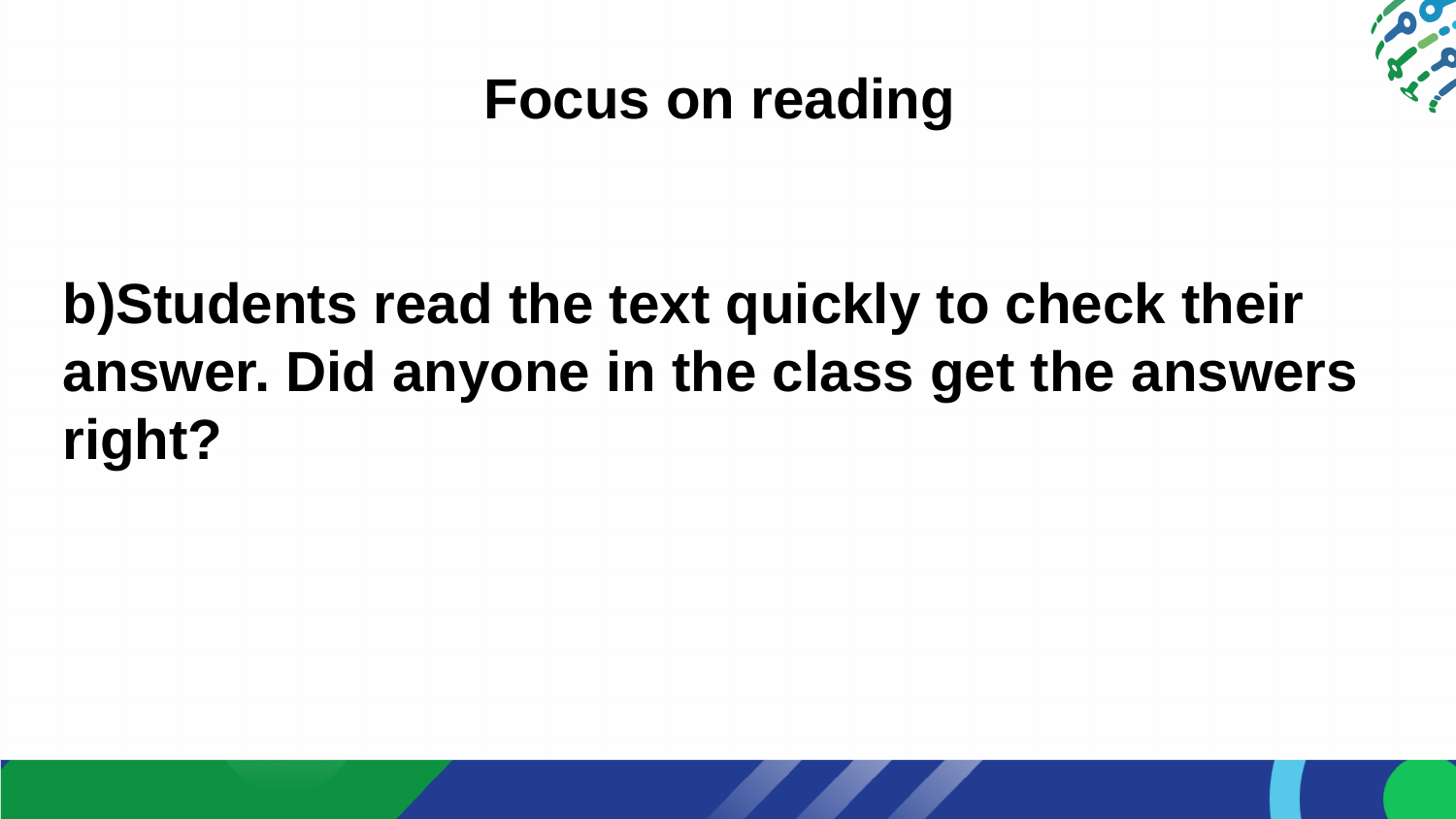

Focus on reading

b)Students read the text quickly to check their answer. Did anyone in the class get the answers right?